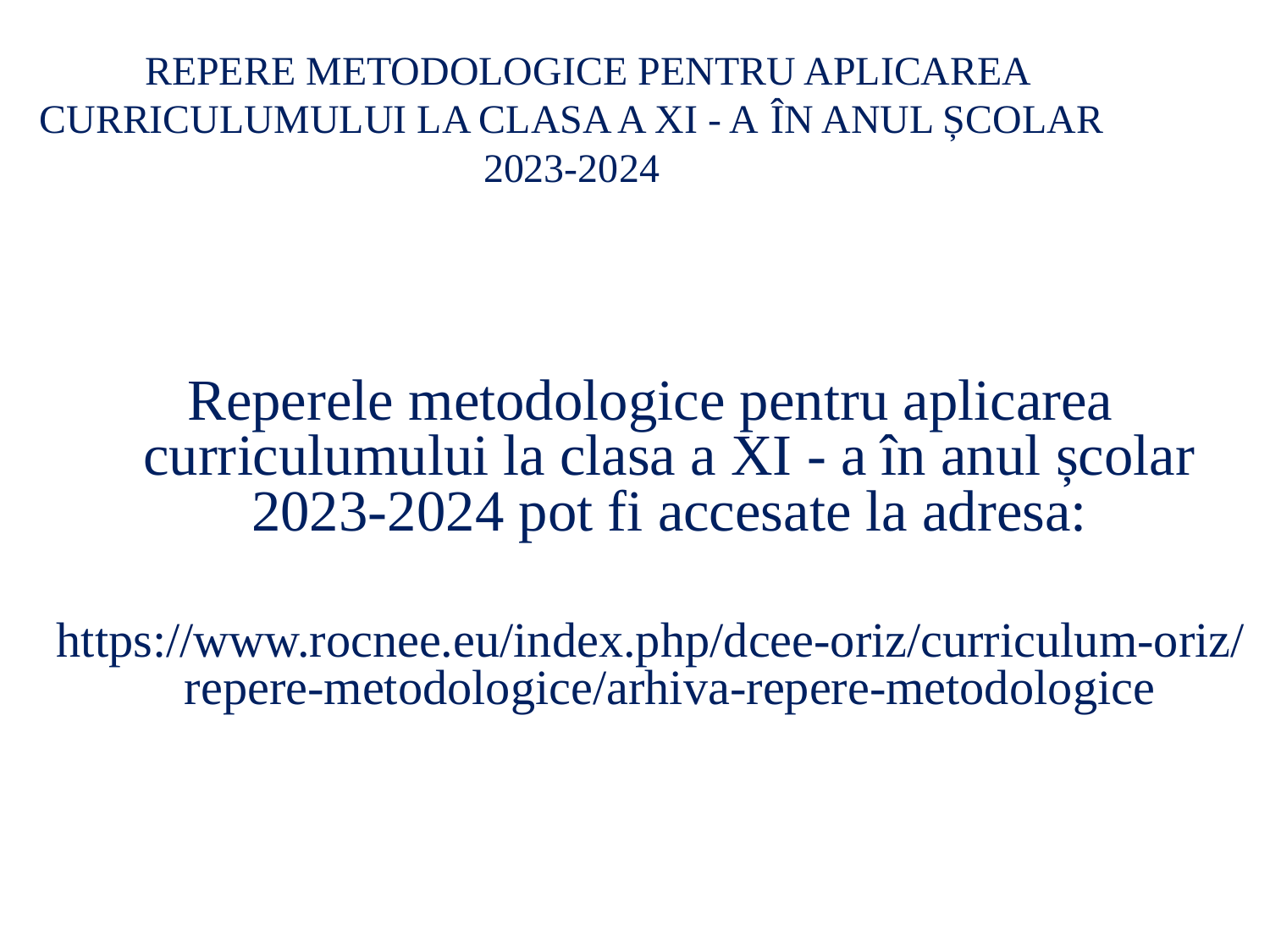

REPERE METODOLOGICE PENTRU APLICAREA        		CURRICULUMULUI LA CLASA A XI - A 		ÎN ANUL ȘCOLAR 2023-2024

Reperele metodologice pentru aplicarea curriculumului la clasa a XI - a în anul școlar 2023-2024 pot fi accesate la adresa:

https://www.rocnee.eu/index.php/dcee-oriz/curriculum-oriz/repere-metodologice/arhiva-repere-metodologice

22